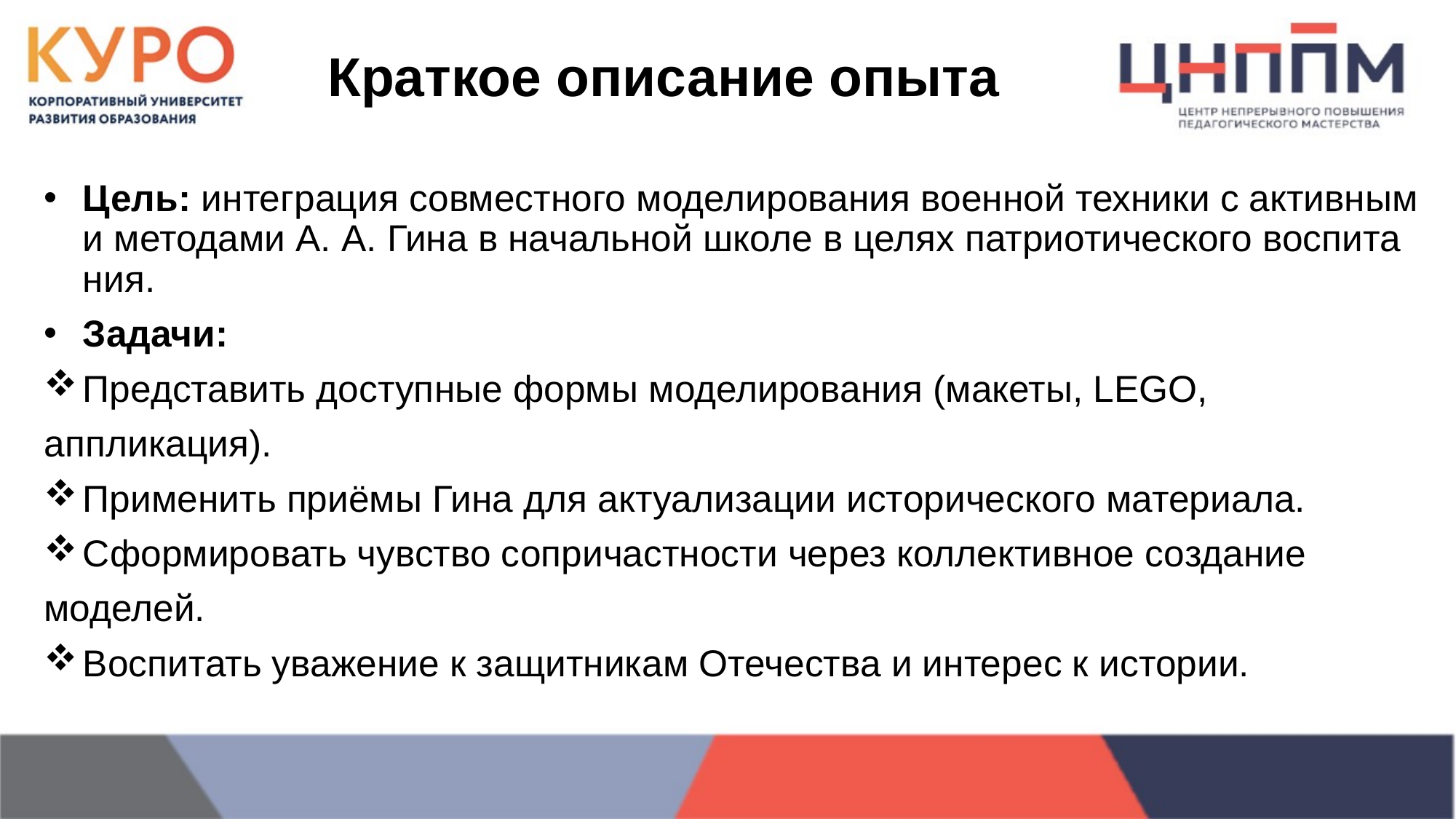

# Краткое описание опыта
Цель: интеграция совместного моделирования военной техники с активными методами А. А. Гина в начальной школе в целях патриотического воспитания.
Задачи:
Представить доступные формы моделирования (макеты, LEGO,
аппликация).
Применить приёмы Гина для актуализации исторического материала.
Сформировать чувство сопричастности через коллективное создание
моделей.
Воспитать уважение к защитникам Отечества и интерес к истории.